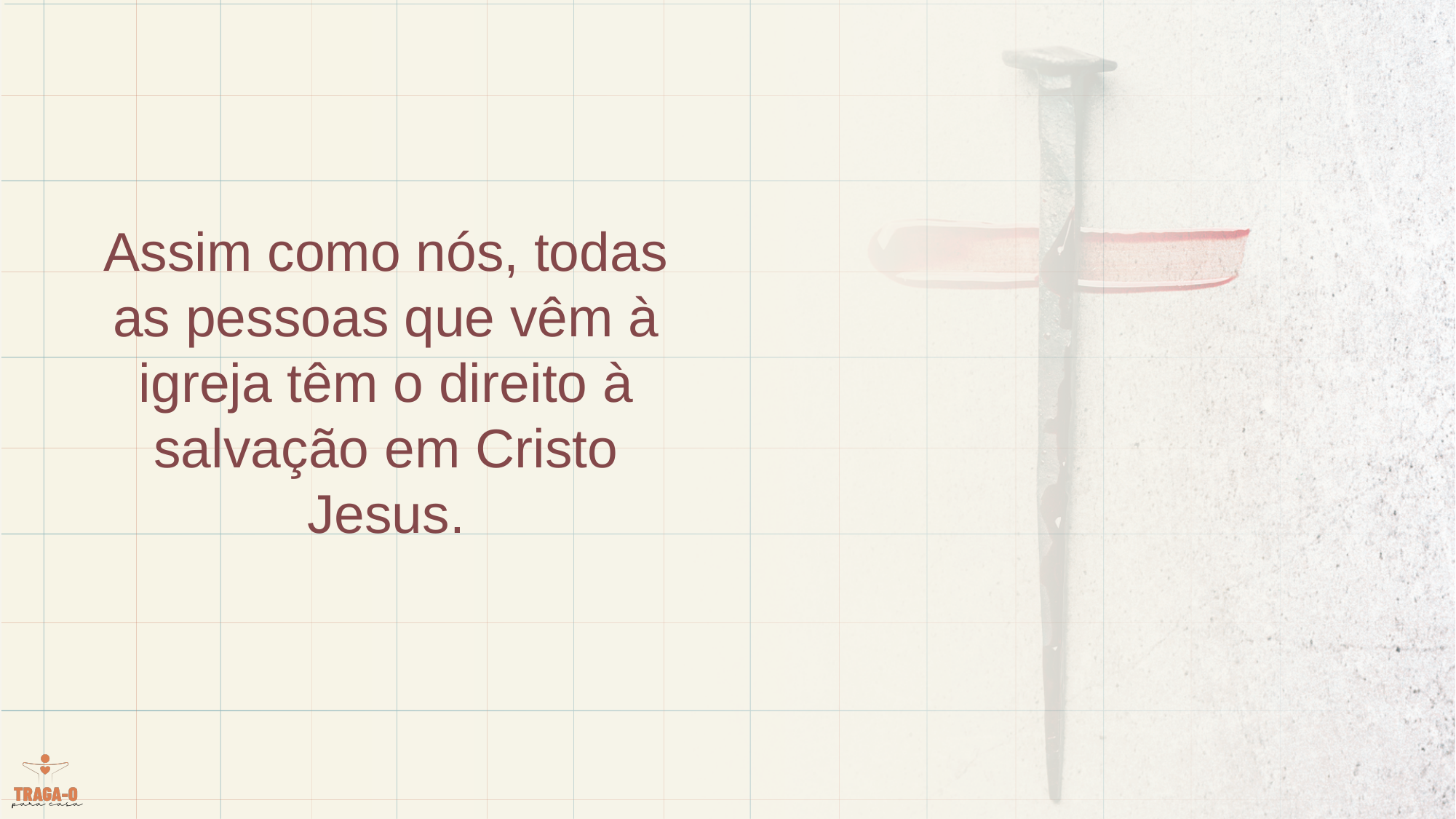

Assim como nós, todas as pessoas que vêm à igreja têm o direito à salvação em Cristo Jesus.